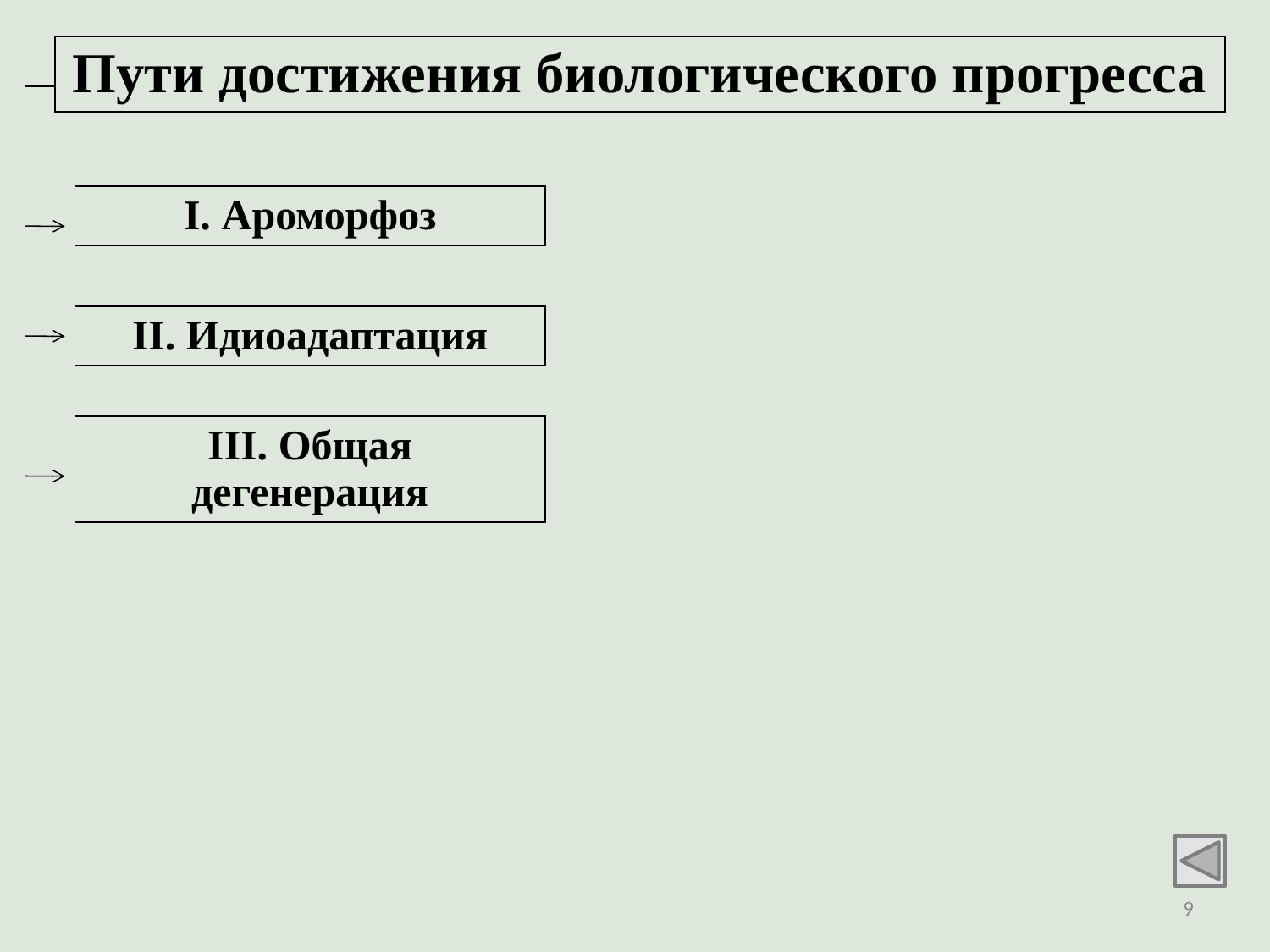

| Пути достижения биологического прогресса |
| --- |
| I. Ароморфоз |
| --- |
| II. Идиоадаптация |
| --- |
| III. Общая дегенерация |
| --- |

9